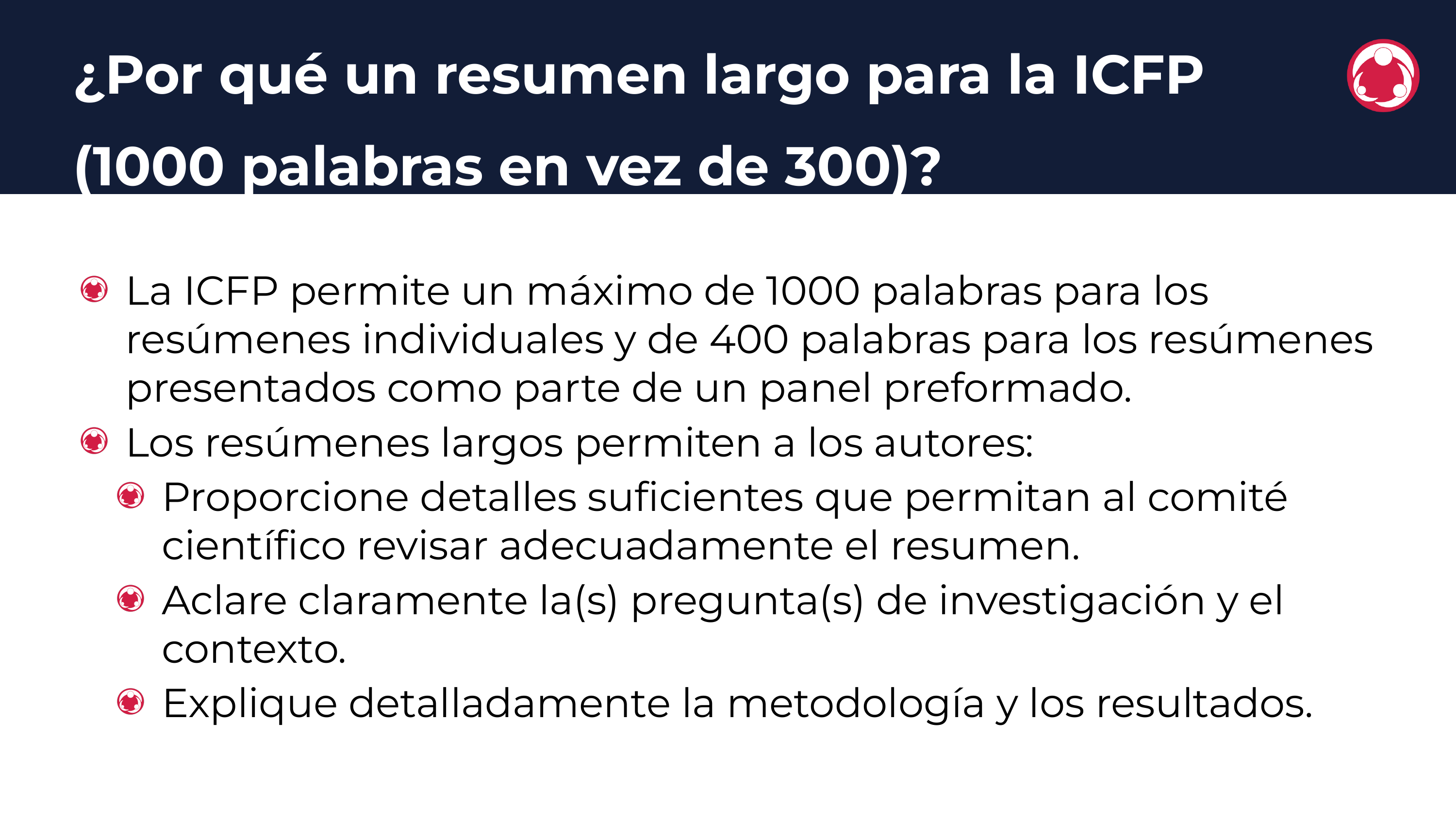

¿Por qué un resumen largo para la ICFP (1000 palabras en vez de 300)?

La ICFP permite un máximo de 1000 palabras para los resúmenes individuales y de 400 palabras para los resúmenes presentados como parte de un panel preformado.
Los resúmenes largos permiten a los autores:
Proporcione detalles suficientes que permitan al comité científico revisar adecuadamente el resumen.
Aclare claramente la(s) pregunta(s) de investigación y el contexto.
Explique detalladamente la metodología y los resultados.